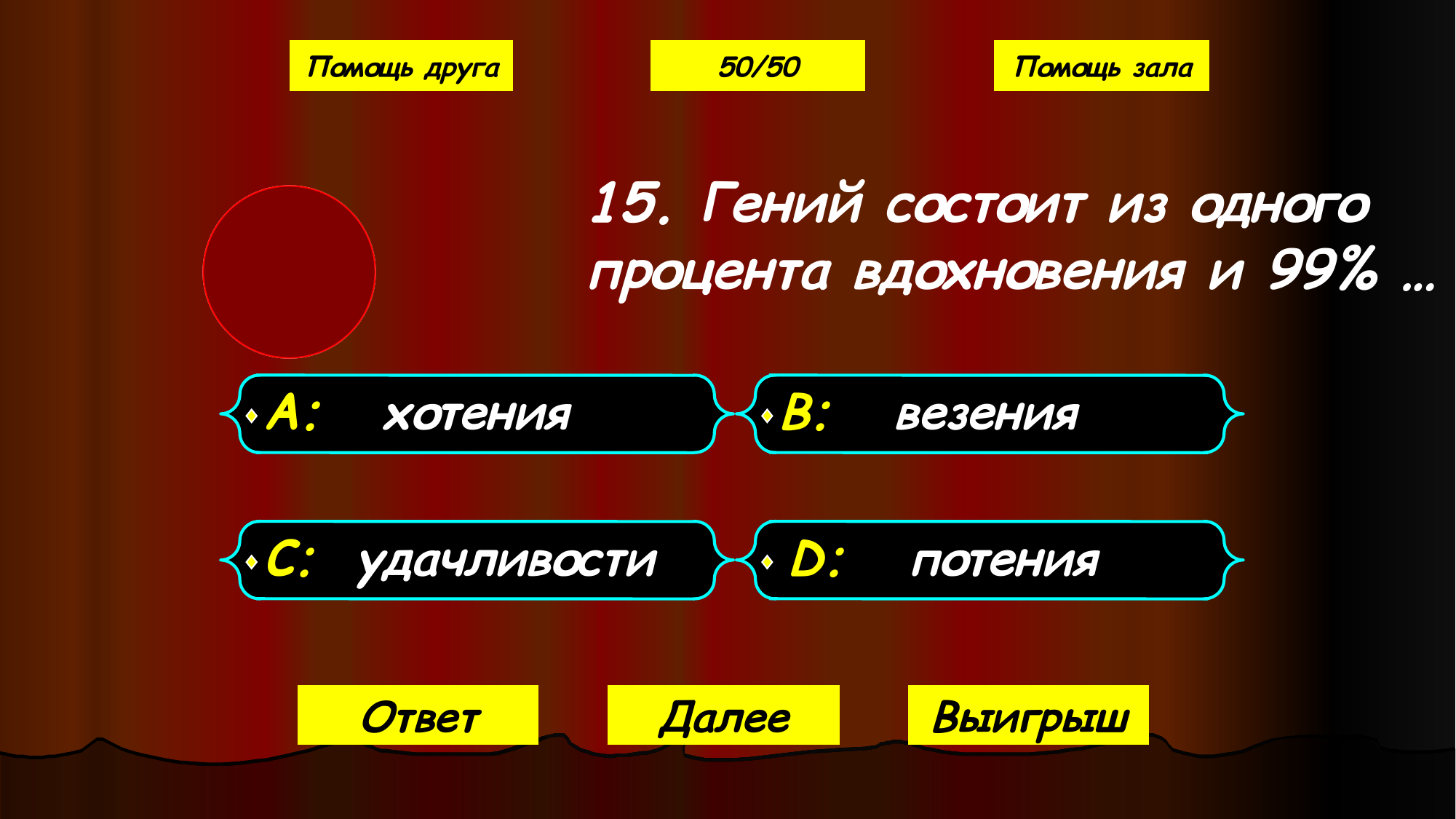

Помощь друга
50/50
Помощь зала
 15. Гений состоит из одного процента вдохновения и 99% …

А:    хотения
В:   везения

С:    удачливости

D:   потения

Ответ
Далее
Выигрыш